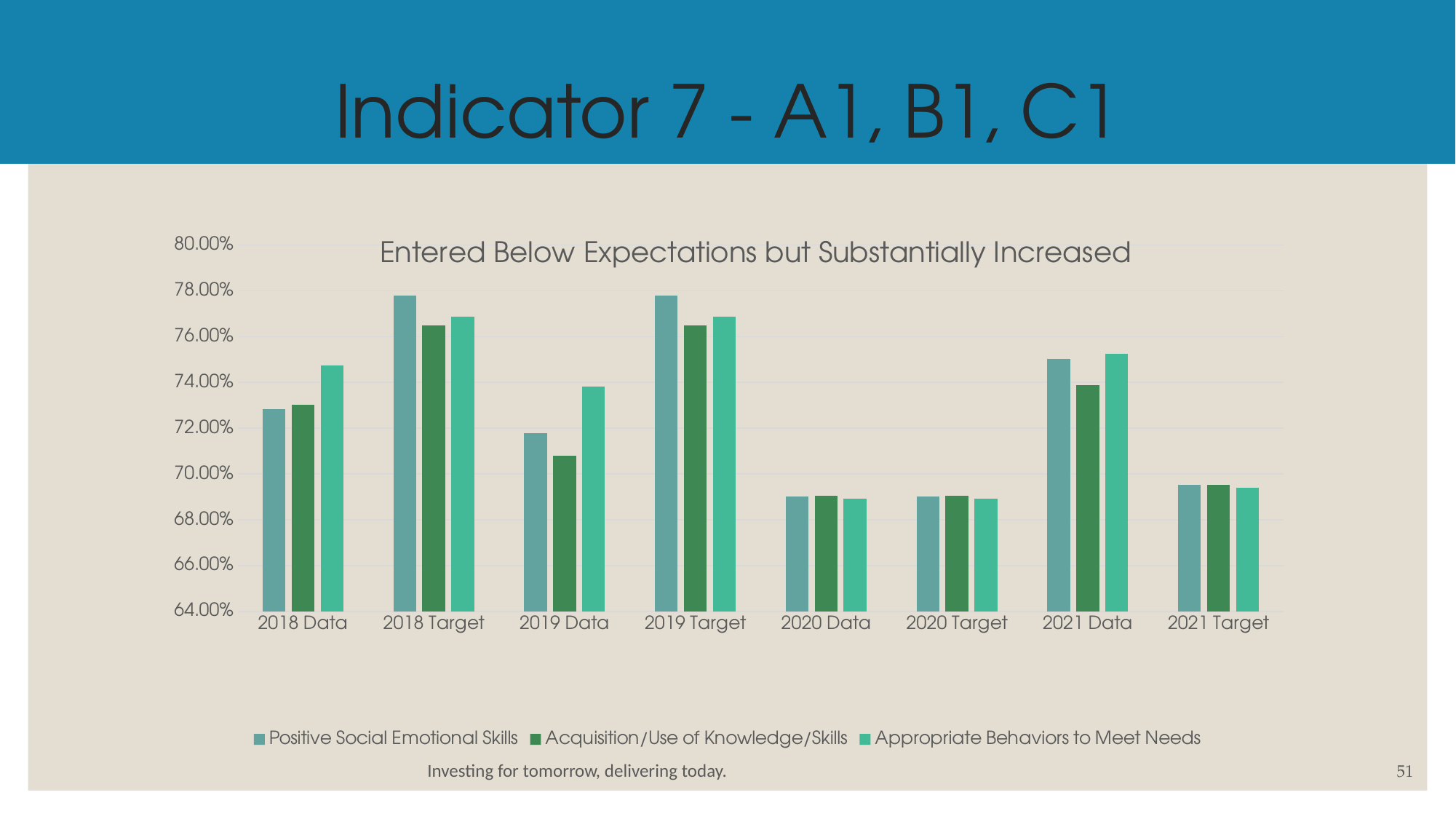

# Indicator 7 - A1, B1, C1

### Chart: Entered Below Expectations but Substantially Increased

| Category | Positive Social Emotional Skills | Acquisition/Use of Knowledge/Skills | Appropriate Behaviors to Meet Needs |
|---|---|---|---|
| 2018 Data | 0.7282 | 0.7302 | 0.7475 |
| 2018 Target | 0.778 | 0.765 | 0.7686 |
| 2019 Data | 0.7178 | 0.7081 | 0.738 |
| 2019 Target | 0.778 | 0.765 | 0.7686 |
| 2020 Data | 0.6901 | 0.6903 | 0.6891 |
| 2020 Target | 0.6901 | 0.6903 | 0.6891 |
| 2021 Data | 0.7502 | 0.7387 | 0.7523 |
| 2021 Target | 0.6951 | 0.6953 | 0.6941 |
Investing for tomorrow, delivering today.
51